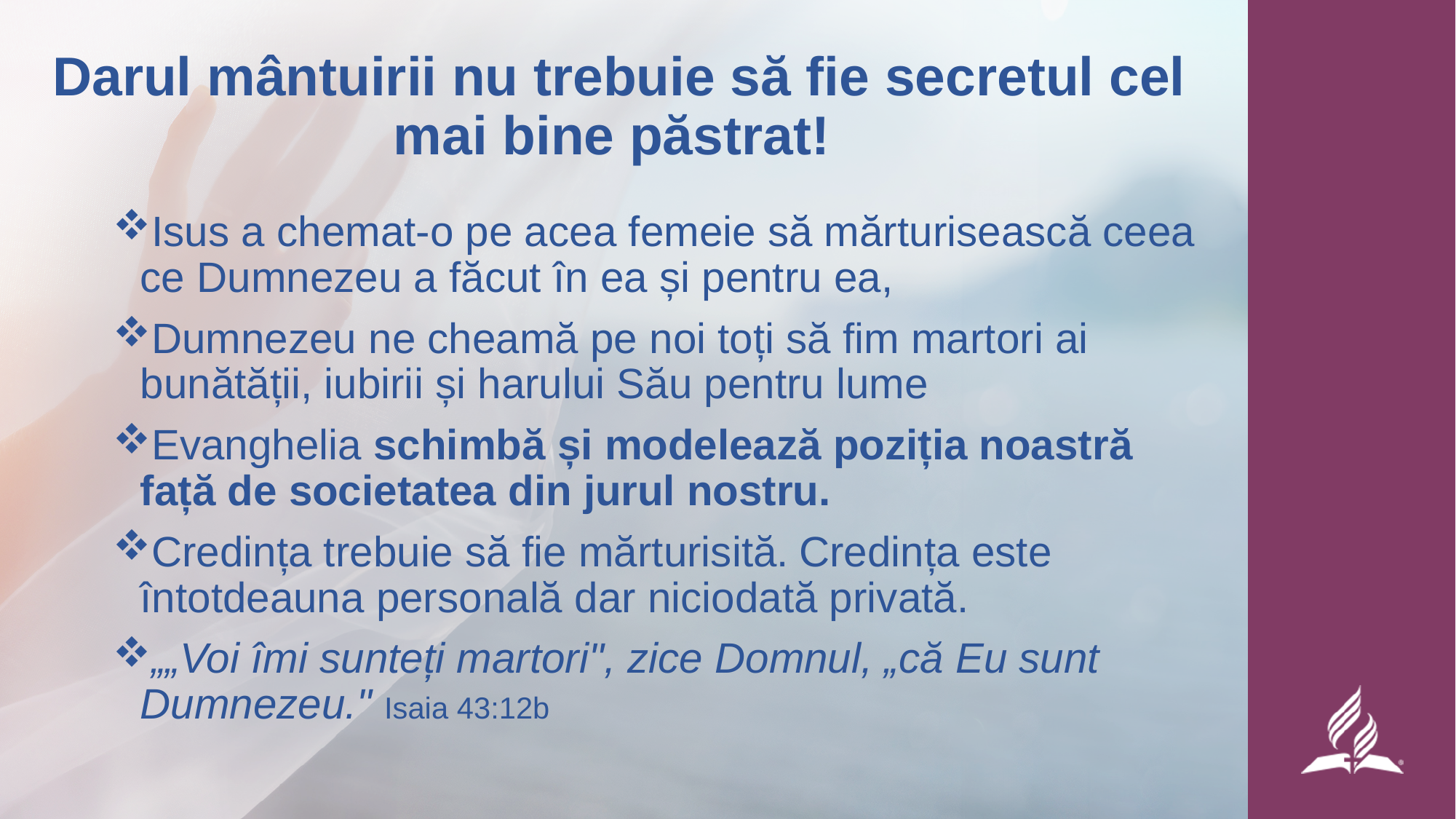

# Darul mântuirii nu trebuie să fie secretul cel mai bine păstrat!
Isus a chemat-o pe acea femeie să mărturisească ceea ce Dumnezeu a făcut în ea și pentru ea,
Dumnezeu ne cheamă pe noi toți să fim martori ai bunătății, iubirii și harului Său pentru lume
Evanghelia schimbă și modelează poziția noastră față de societatea din jurul nostru.
Credința trebuie să fie mărturisită. Credința este întotdeauna personală dar niciodată privată.
„„Voi îmi sunteți martori", zice Domnul, „că Eu sunt Dumnezeu." Isaia 43:12b